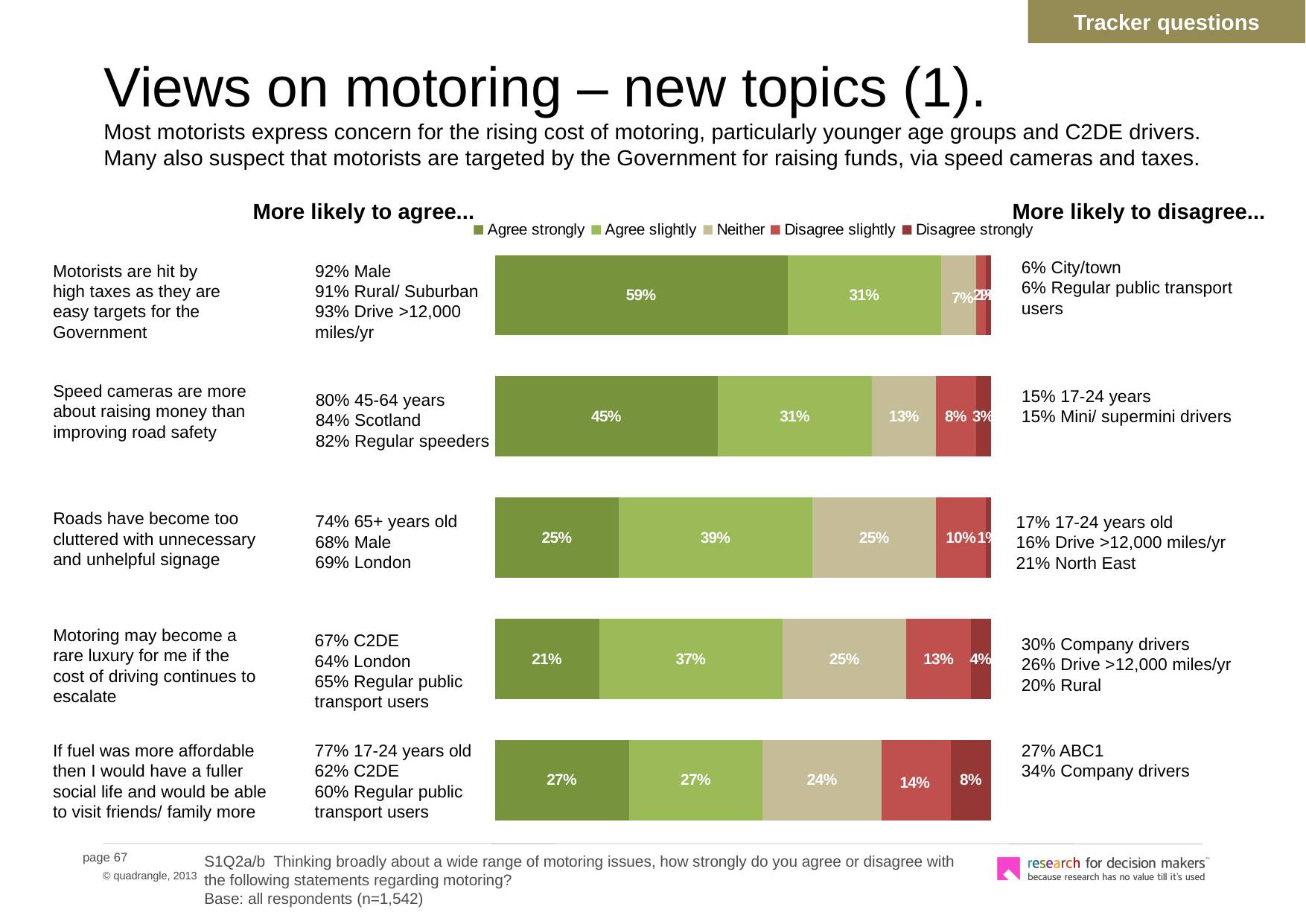

Tracker questions
# Views on motoring – new topics (1). Most motorists express concern for the rising cost of motoring, particularly younger age groups and C2DE drivers. Many also suspect that motorists are targeted by the Government for raising funds, via speed cameras and taxes.

### Chart

| Category | Agree strongly | Agree slightly | Neither | Disagree slightly | Disagree strongly |
|---|---|---|---|---|---|
| Motorists are hit by high taxes | 0.59 | 0.3100000000000002 | 0.07000000000000002 | 0.02000000000000001 | 0.010000000000000005 |
| Speed cameras are more about money | 0.45 | 0.3100000000000002 | 0.13 | 0.08000000000000004 | 0.030000000000000002 |
| Roads cluttered with signage | 0.25 | 0.39000000000000024 | 0.25 | 0.1 | 0.010000000000000005 |
| Motoring may become a luxury | 0.2100000000000001 | 0.3700000000000002 | 0.25 | 0.13 | 0.04000000000000002 |
| If fuel was more affordable I would have a fuller social life | 0.27 | 0.27 | 0.2400000000000001 | 0.14 | 0.08000000000000004 |
More likely to agree...
More likely to disagree...
6% City/town
6% Regular public transport users
Motorists are hit by high taxes as they are easy targets for the Government
92% Male
91% Rural/ Suburban
93% Drive >12,000 miles/yr
Speed cameras are more about raising money than improving road safety
15% 17-24 years
15% Mini/ supermini drivers
80% 45-64 years
84% Scotland
82% Regular speeders
Roads have become too cluttered with unnecessary and unhelpful signage
74% 65+ years old
68% Male
69% London
17% 17-24 years old
16% Drive >12,000 miles/yr
21% North East
Motoring may become a rare luxury for me if the cost of driving continues to escalate
67% C2DE
64% London
65% Regular public transport users
30% Company drivers
26% Drive >12,000 miles/yr
20% Rural

If fuel was more affordable then I would have a fuller social life and would be able to visit friends/ family more
77% 17-24 years old
62% C2DE
60% Regular public transport users
27% ABC1
34% Company drivers
S1Q2a/b  Thinking broadly about a wide range of motoring issues, how strongly do you agree or disagree with the following statements regarding motoring?
Base: all respondents (n=1,542)